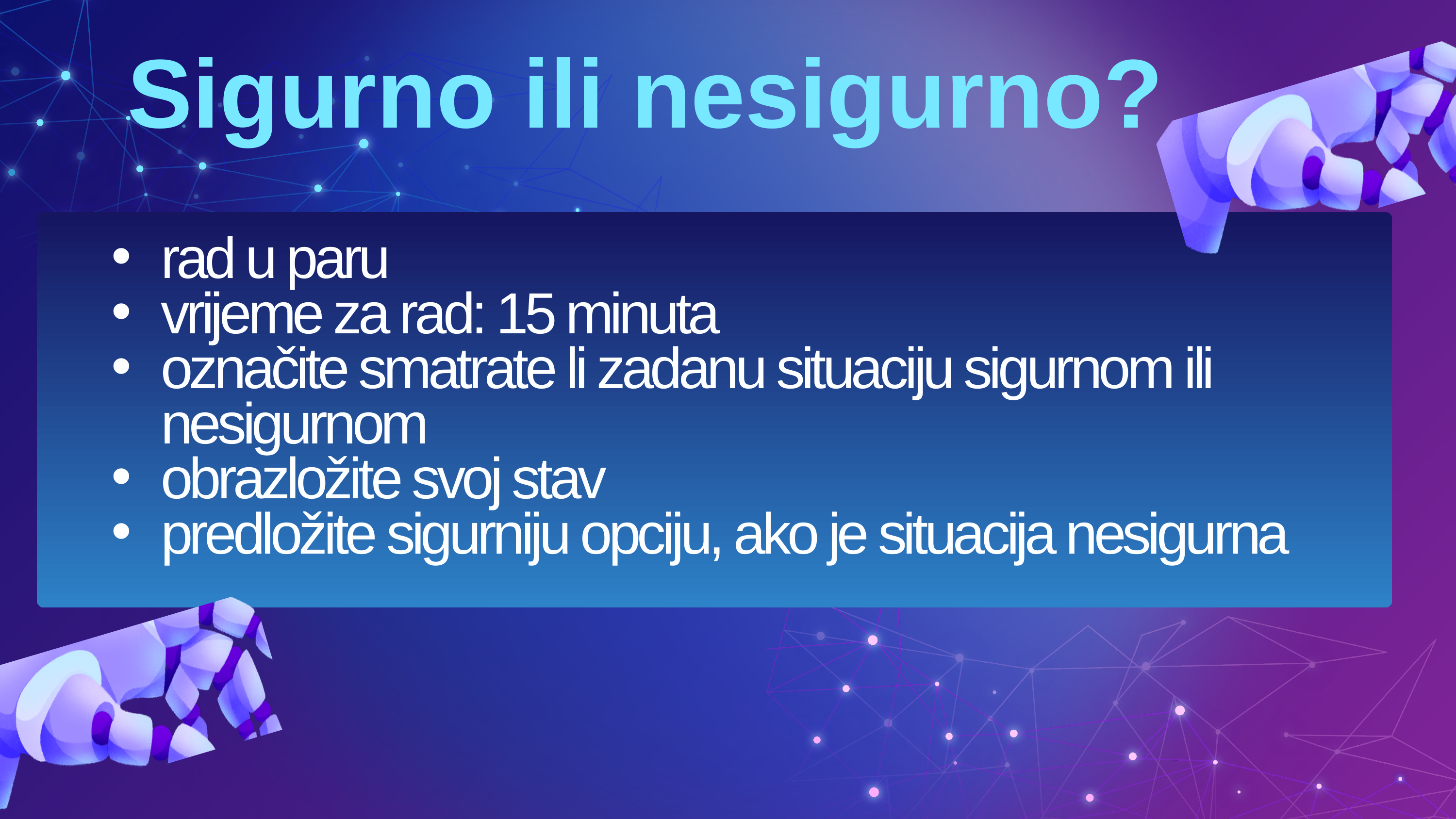

Sigurno ili nesigurno?

rad u paru
vrijeme za rad: 15 minuta
označite smatrate li zadanu situaciju sigurnom ili nesigurnom
obrazložite svoj stav
predložite sigurniju opciju, ako je situacija nesigurna